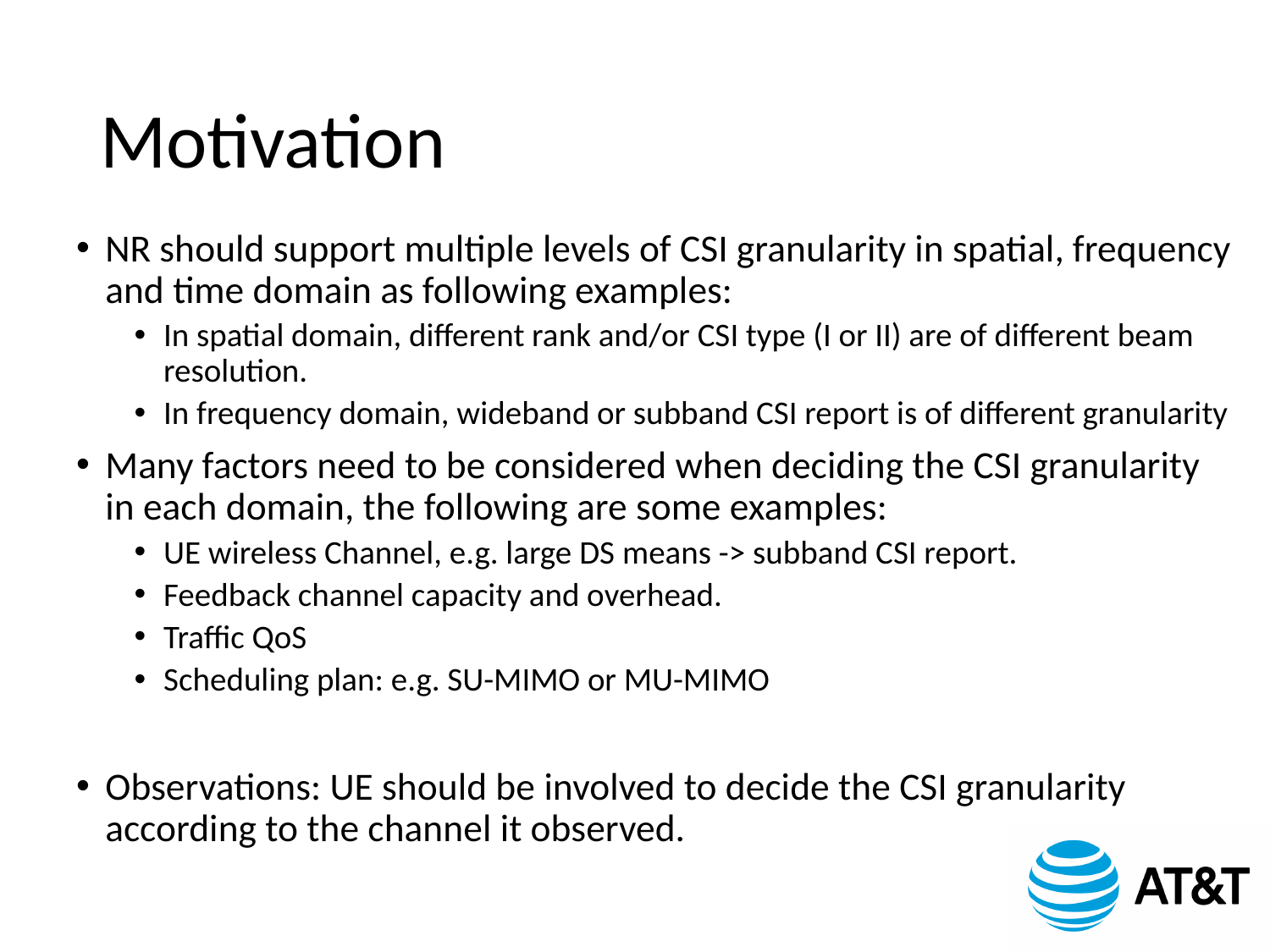

# Motivation
NR should support multiple levels of CSI granularity in spatial, frequency and time domain as following examples:
In spatial domain, different rank and/or CSI type (I or II) are of different beam resolution.
In frequency domain, wideband or subband CSI report is of different granularity
Many factors need to be considered when deciding the CSI granularity in each domain, the following are some examples:
UE wireless Channel, e.g. large DS means -> subband CSI report.
Feedback channel capacity and overhead.
Traffic QoS
Scheduling plan: e.g. SU-MIMO or MU-MIMO

Observations: UE should be involved to decide the CSI granularity according to the channel it observed.